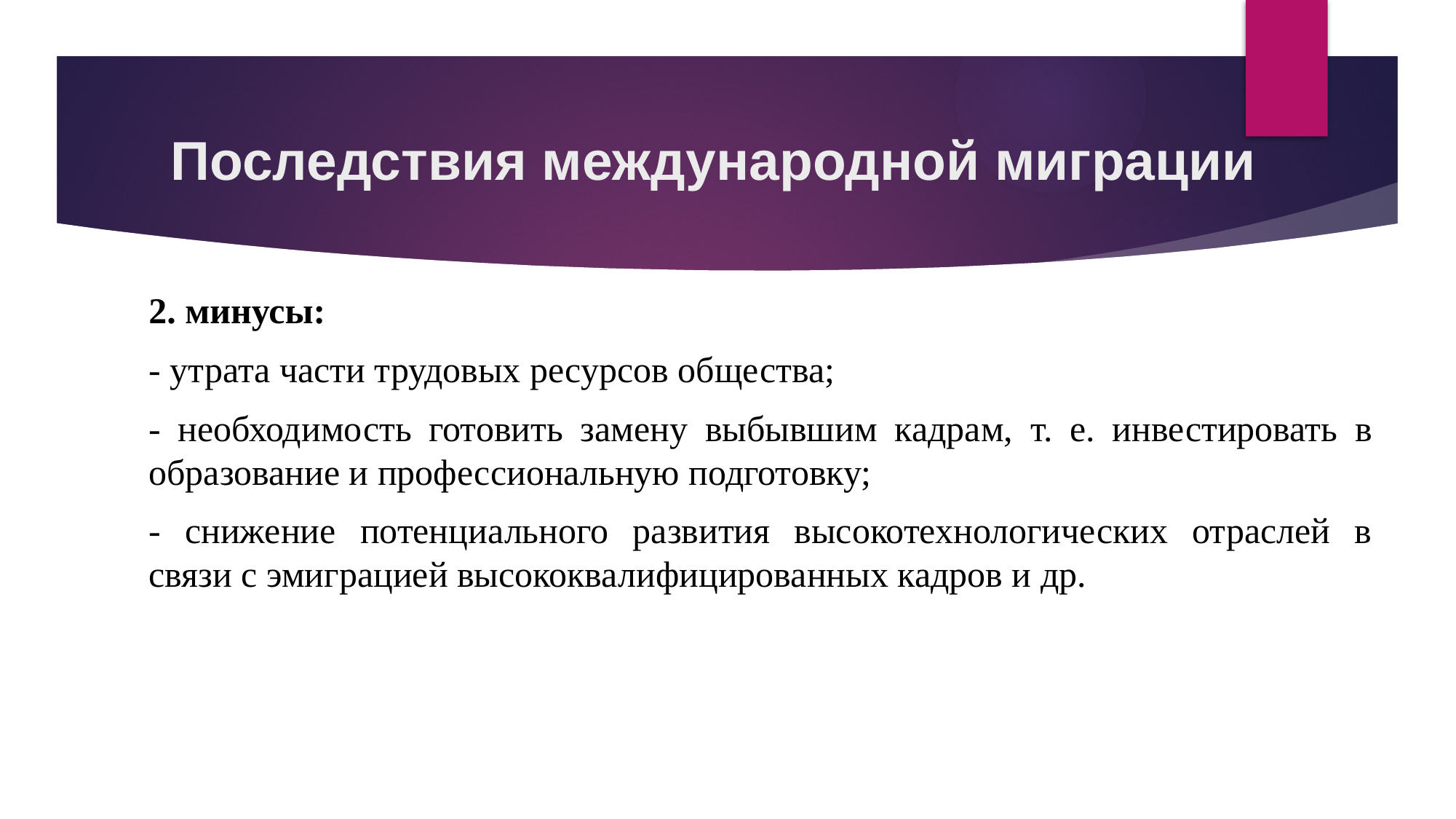

# Последствия международной миграции
2. минусы:
- утрата части трудовых ресурсов общества;
- необходимость готовить замену выбывшим кадрам, т. е. инвестировать в образование и профессиональную подготовку;
- снижение потенциального развития высокотехнологических отраслей в связи с эмиграцией высококвалифицированных кадров и др.